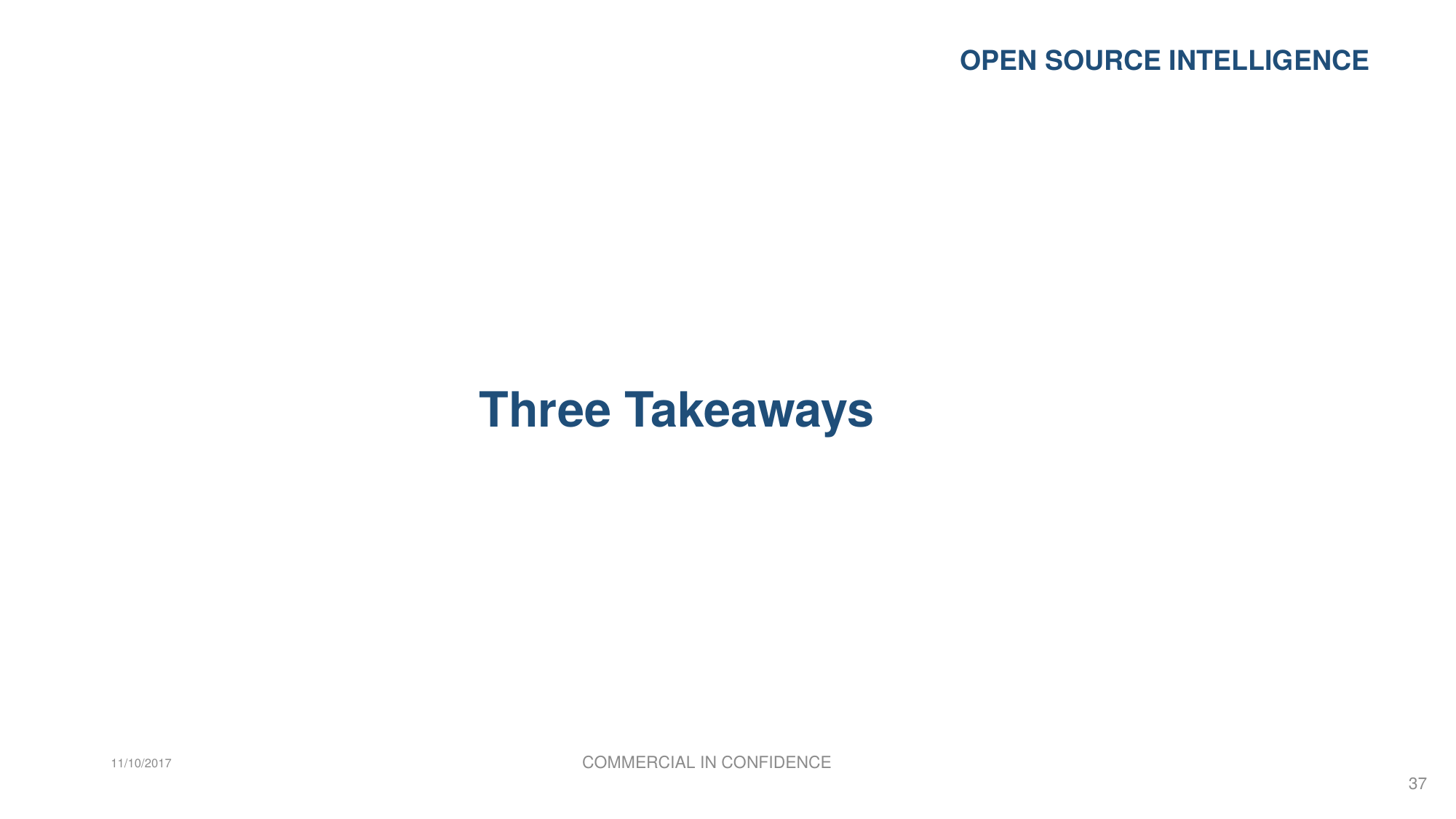

Open source INTELLIGENCE
# Three Takeaways
COMMERCIAL IN CONFIDENCE
11/10/2017
37